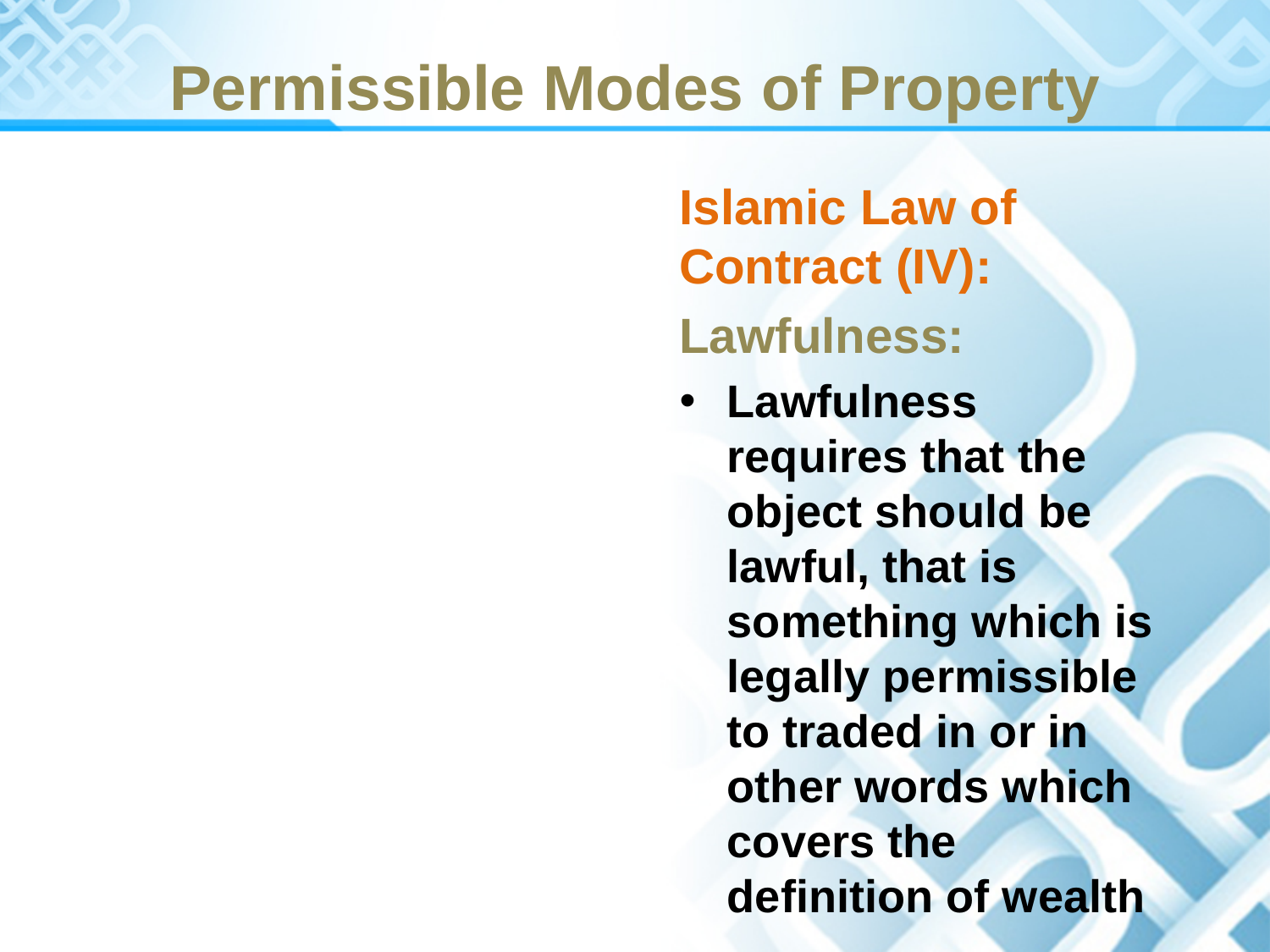

Permissible Modes of Property
Islamic Law of Contract (IV):
Lawfulness:
Lawfulness requires that the object should be lawful, that is something which is legally permissible to traded in or in other words which covers the definition of wealth